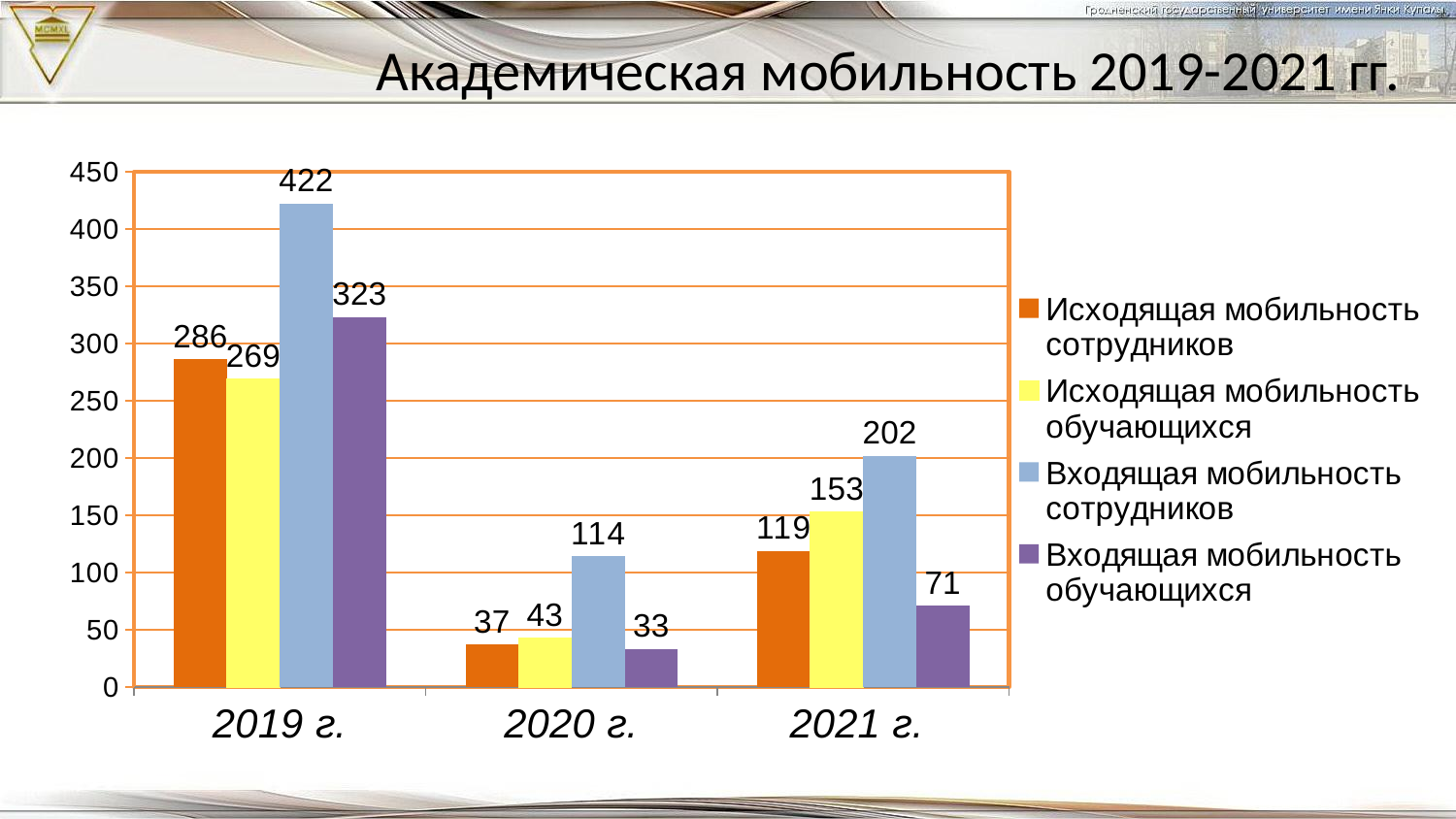

# Академическая мобильность 2019-2021 гг.

### Chart

| Category | Исходящая мобильность сотрудников | Исходящая мобильность обучающихся | Входящая мобильность сотрудников | Входящая мобильность обучающихся |
|---|---|---|---|---|
| 2019 г. | 286.0 | 269.0 | 422.0 | 323.0 |
| 2020 г. | 37.0 | 43.0 | 114.0 | 33.0 |
| 2021 г.  | 119.0 | 153.0 | 202.0 | 71.0 |